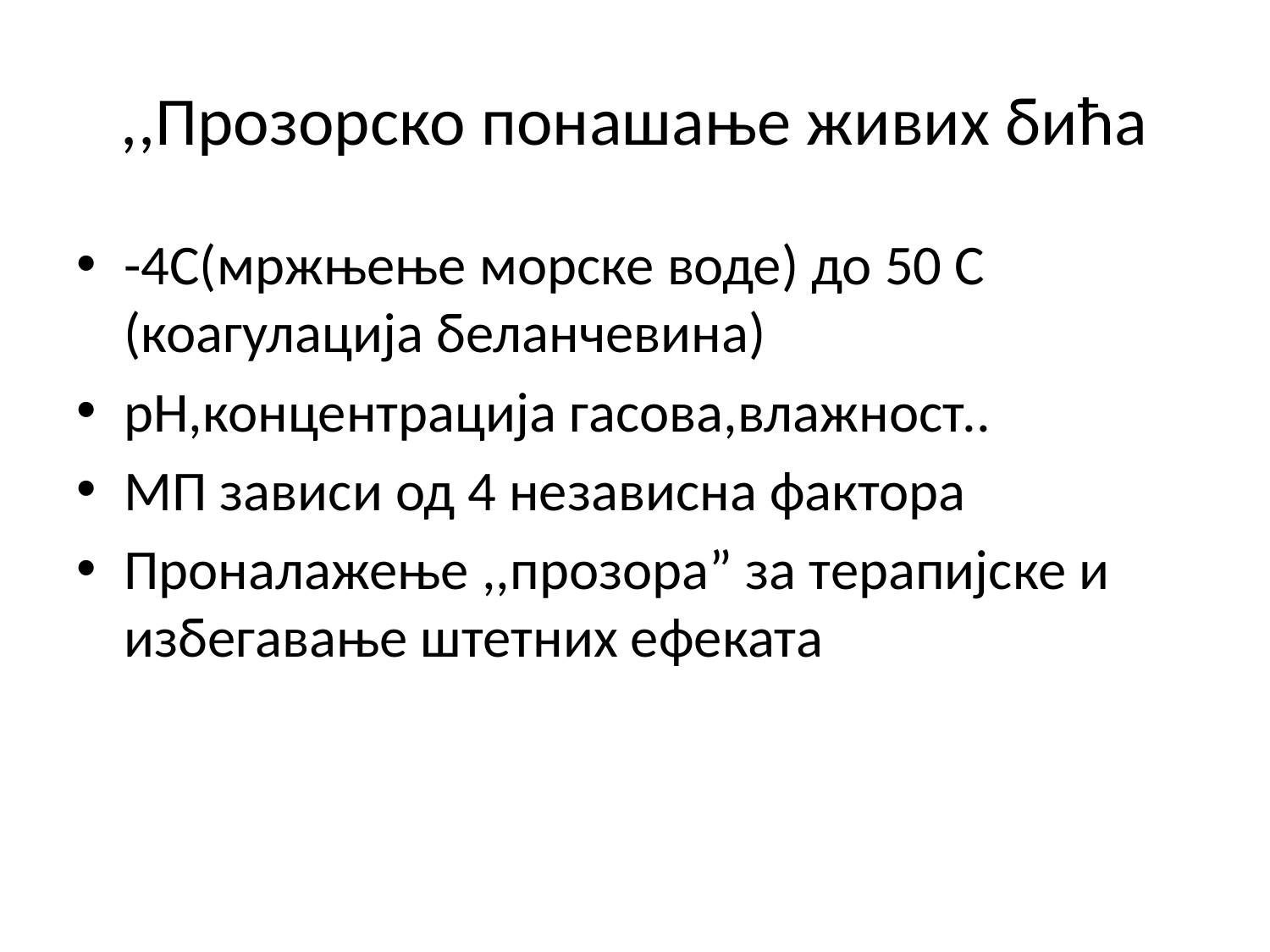

# ,,Прозорско понашање живих бића
-4С(мржњење морске воде) до 50 С (коагулација беланчевина)
pH,концентрација гасова,влажност..
МП зависи од 4 независна фактора
Проналажење ,,прозора” за терапијске и избегавање штетних ефеката